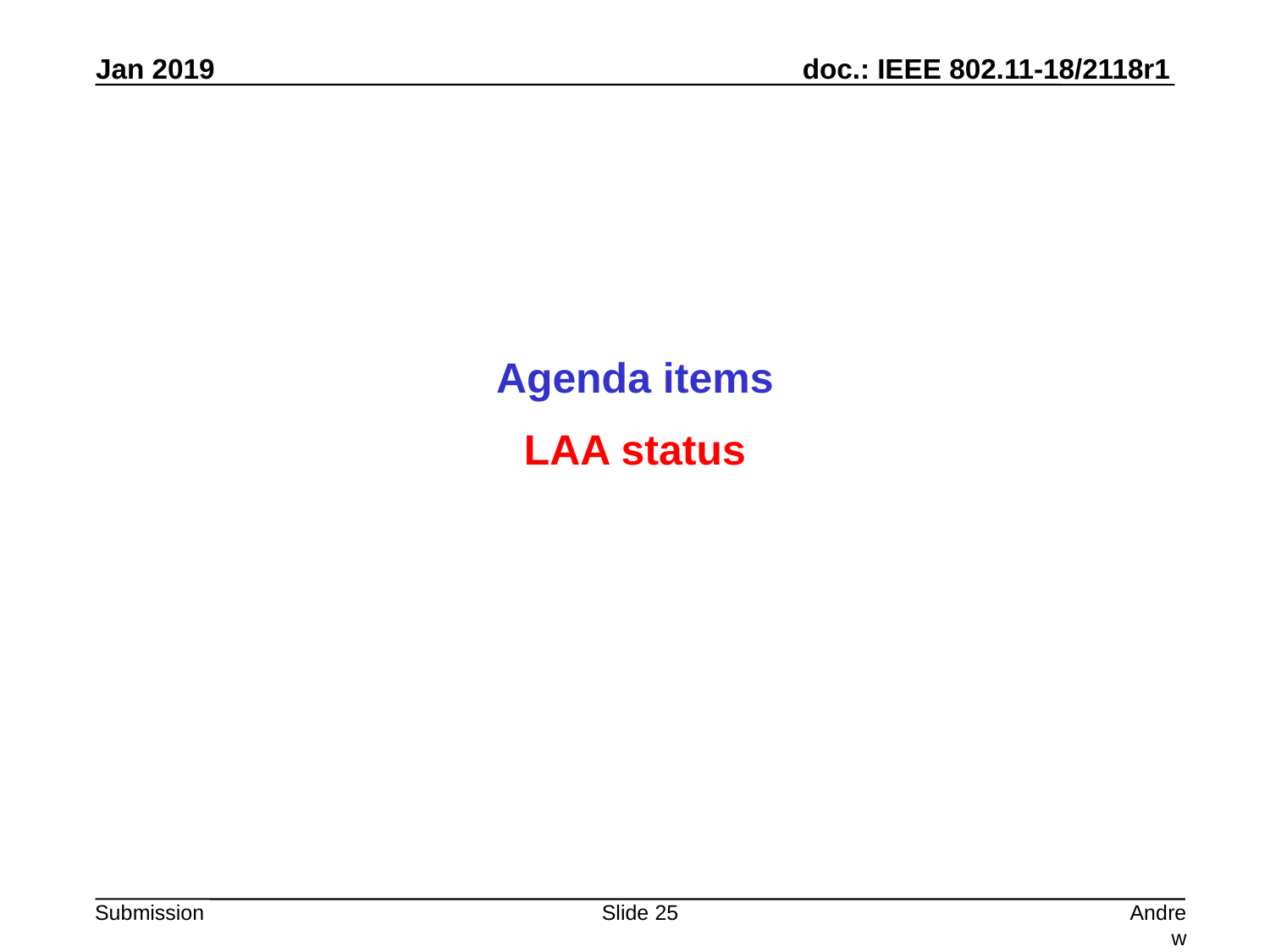

Agenda items
LAA status
Slide 25
Andrew Myles, Cisco